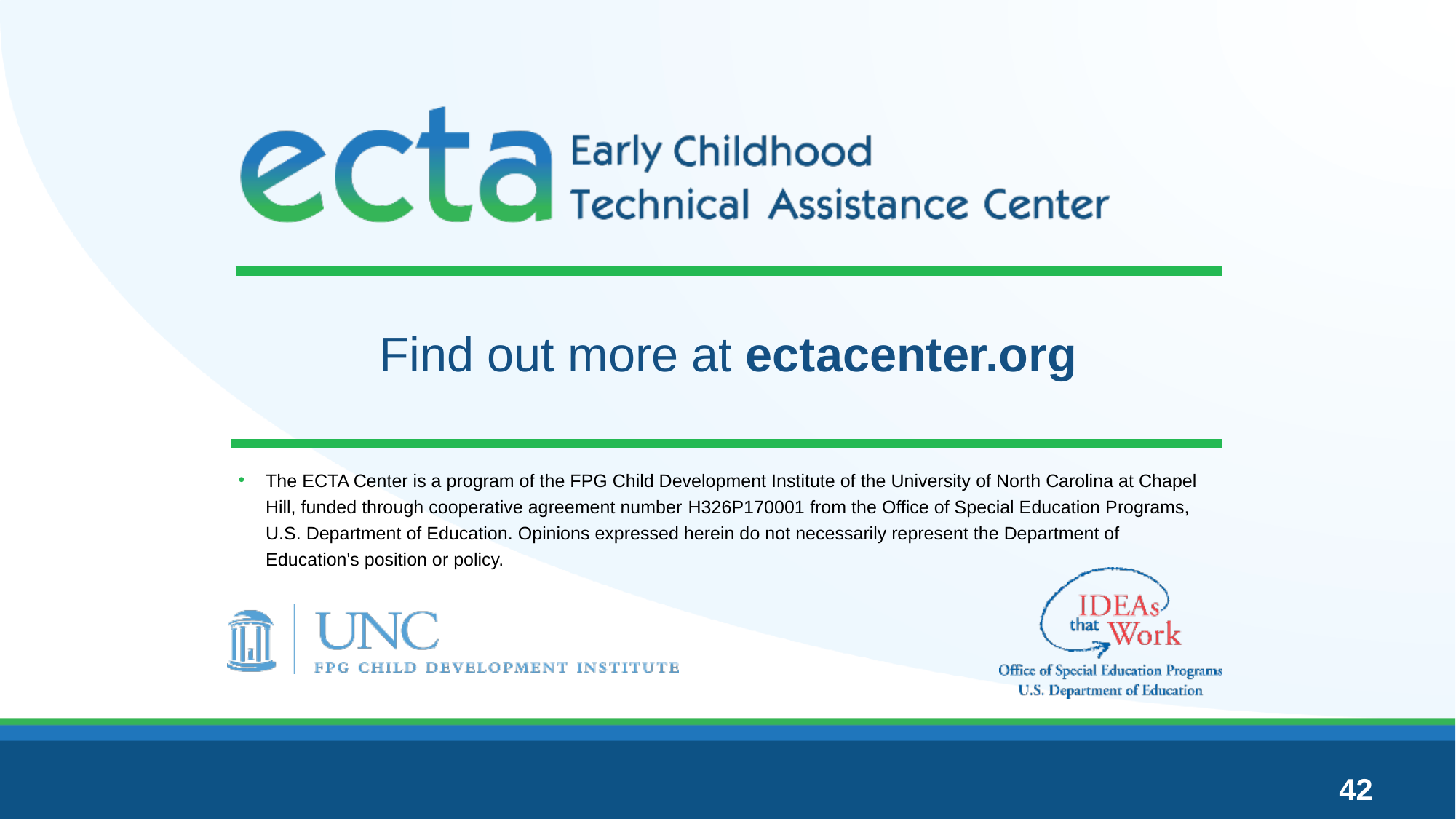

# Find out more at ectacenter.org
The ECTA Center is a program of the FPG Child Development Institute of the University of North Carolina at Chapel Hill, funded through cooperative agreement number H326P170001 from the Office of Special Education Programs, U.S. Department of Education. Opinions expressed herein do not necessarily represent the Department of Education's position or policy.
42